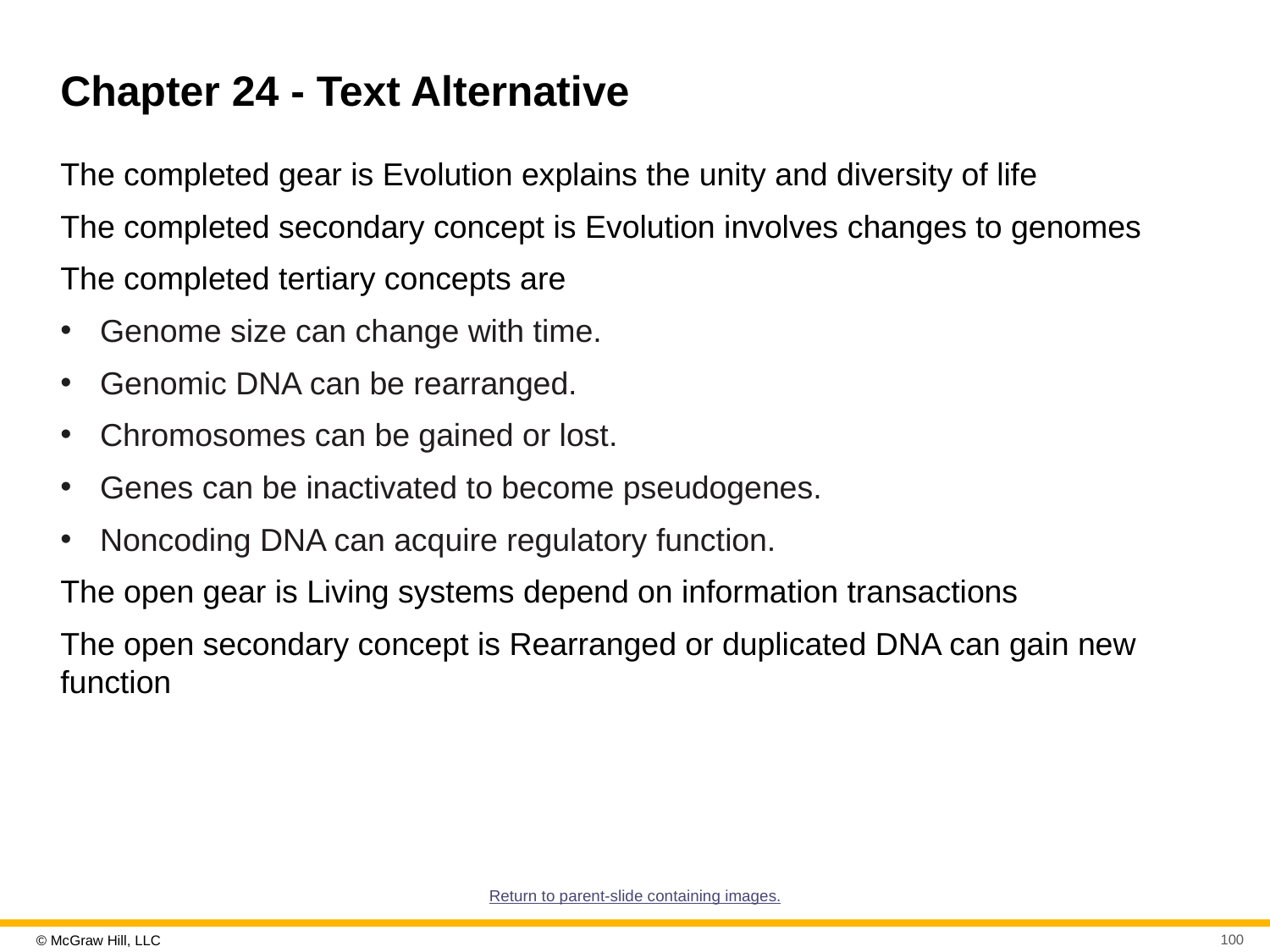

# Chapter 24 - Text Alternative
The completed gear is Evolution explains the unity and diversity of life
The completed secondary concept is Evolution involves changes to genomes
The completed tertiary concepts are
Genome size can change with time.
Genomic DNA can be rearranged.
Chromosomes can be gained or lost.
Genes can be inactivated to become pseudogenes.
Noncoding DNA can acquire regulatory function.
The open gear is Living systems depend on information transactions
The open secondary concept is Rearranged or duplicated DNA can gain new function
Return to parent-slide containing images.
100